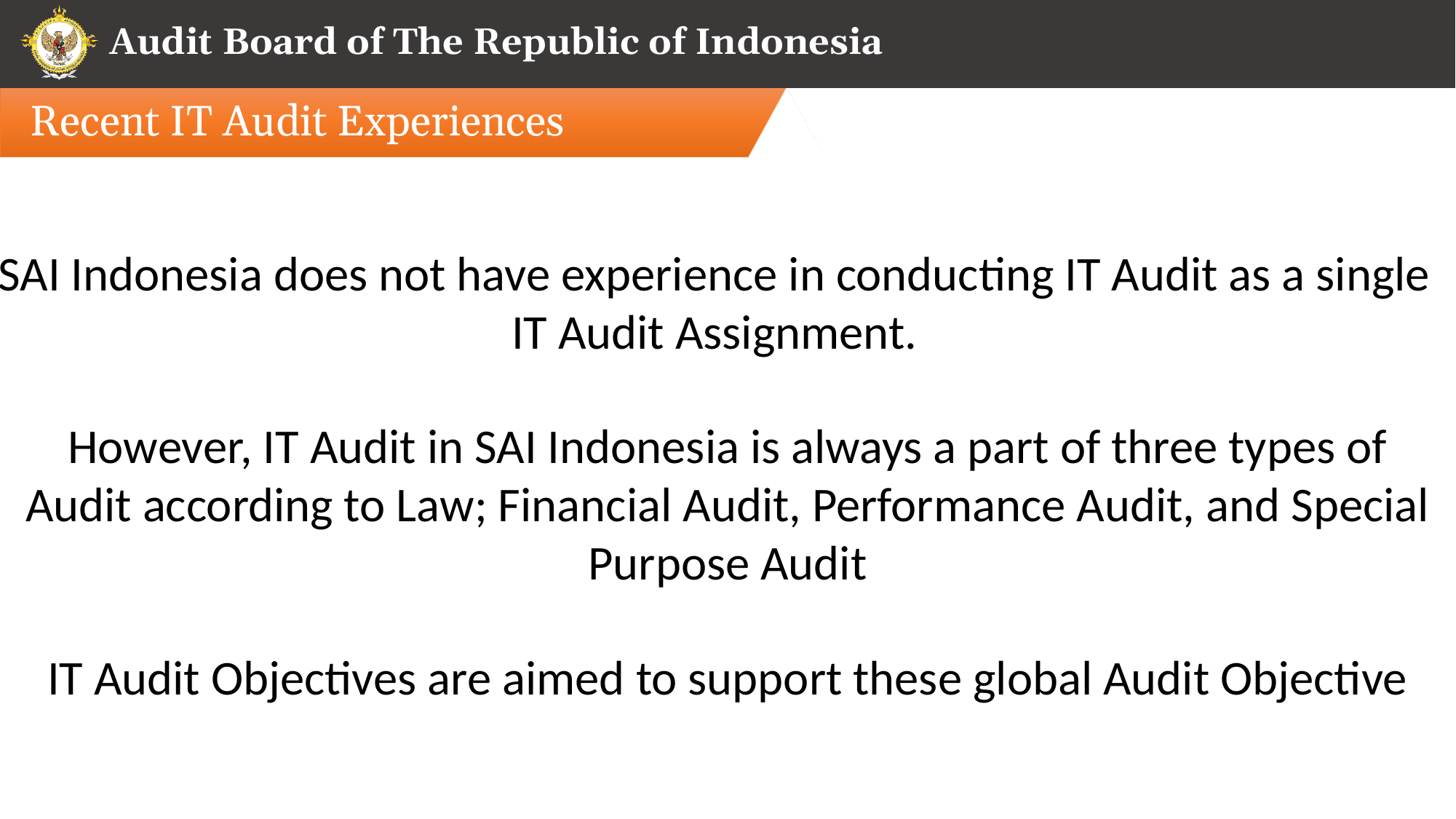

# Recent IT Audit Experiences
SAI Indonesia does not have experience in conducting IT Audit as a single IT Audit Assignment.
However, IT Audit in SAI Indonesia is always a part of three types of Audit according to Law; Financial Audit, Performance Audit, and Special Purpose Audit
IT Audit Objectives are aimed to support these global Audit Objective
11